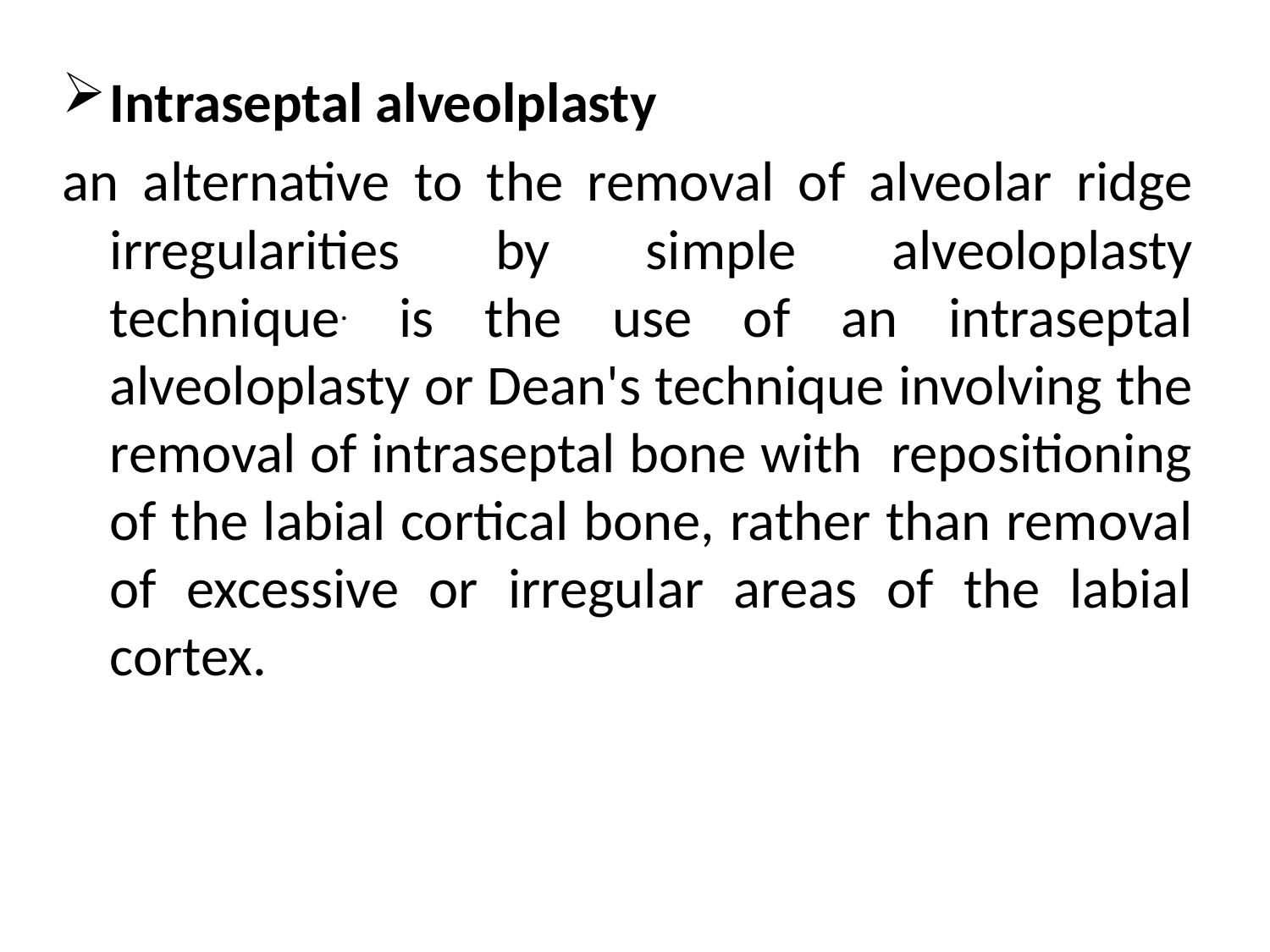

Intraseptal alveolplasty
an alternative to the removal of alveolar ridge irregularities by simple alveoloplasty technique. is the use of an intraseptal alveoloplasty or Dean's technique involving the removal of intraseptal bone with  repositioning of the labial cortical bone, rather than removal of excessive or irregular areas of the labial cortex.